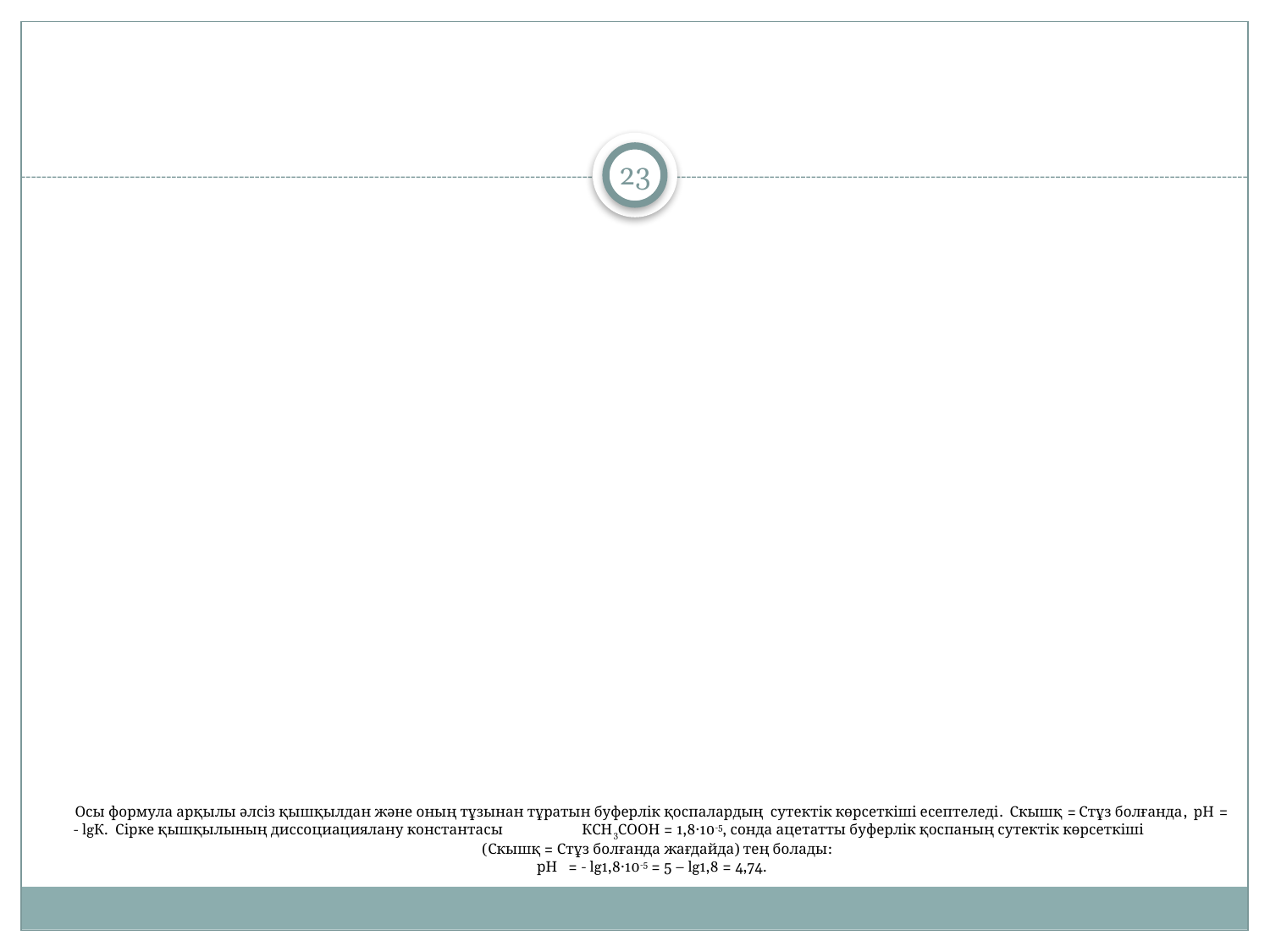

23
# Осы формула арқылы әлсіз қышқылдан және оның тұзынан тұратын буферлік қоспалардың  сутектік көрсеткіші есептеледі.  Скышқ = Стұз болғанда,  рН = - lgК.  Сірке қышқылының диссоциациялану константасы                      КСН3СООН = 1,8·10-5, сонда ацетатты буферлік қоспаның сутектік көрсеткіші                             (Скышқ = Стұз болғанда жағдайда) тең болады: рН   = - lg1,8·10-5 = 5 – lg1,8 = 4,74.